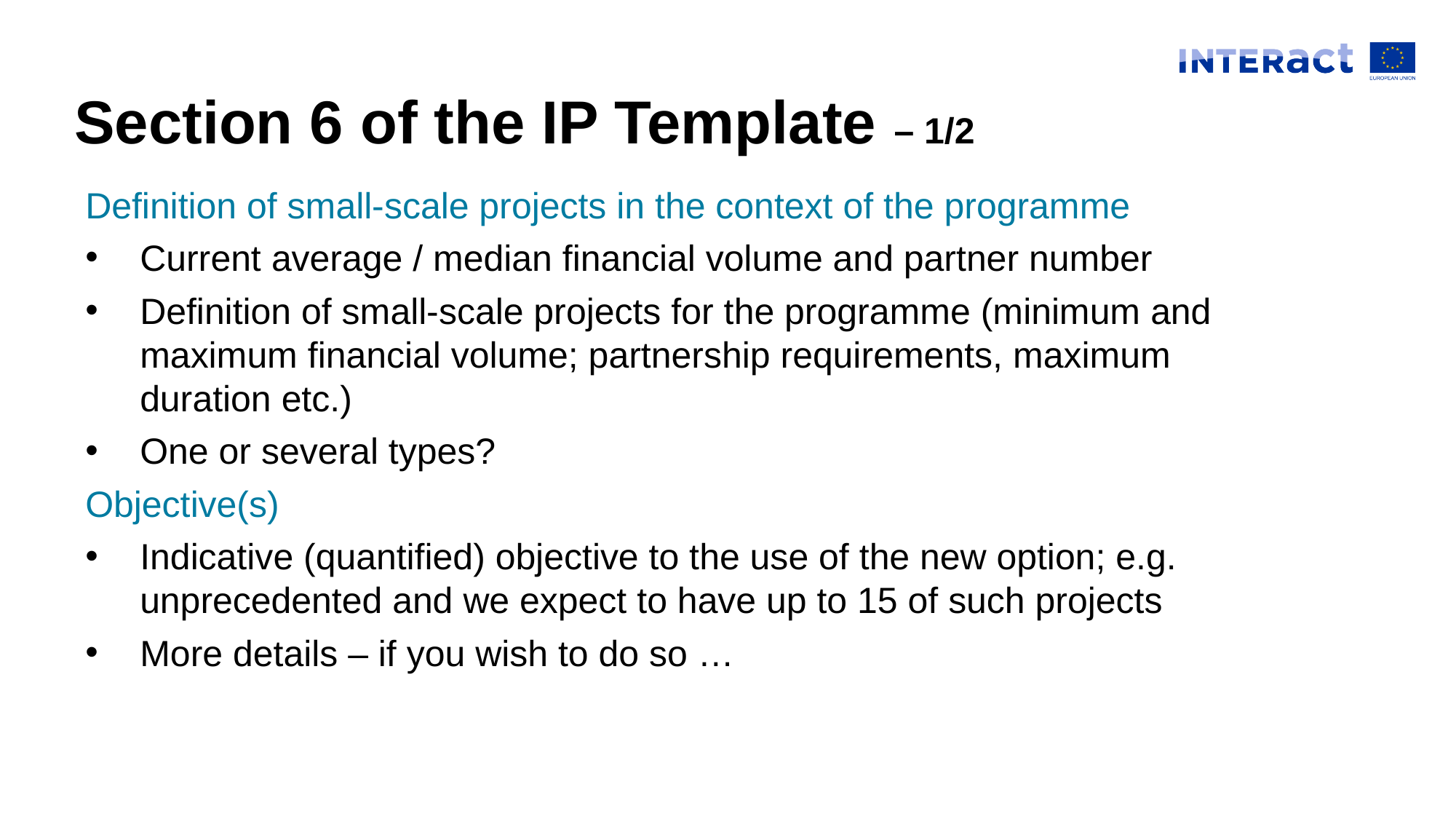

# Section 6 of the IP Template – 1/2
Definition of small-scale projects in the context of the programme
Current average / median financial volume and partner number
Definition of small-scale projects for the programme (minimum and maximum financial volume; partnership requirements, maximum duration etc.)
One or several types?
Objective(s)
Indicative (quantified) objective to the use of the new option; e.g. unprecedented and we expect to have up to 15 of such projects
More details – if you wish to do so …